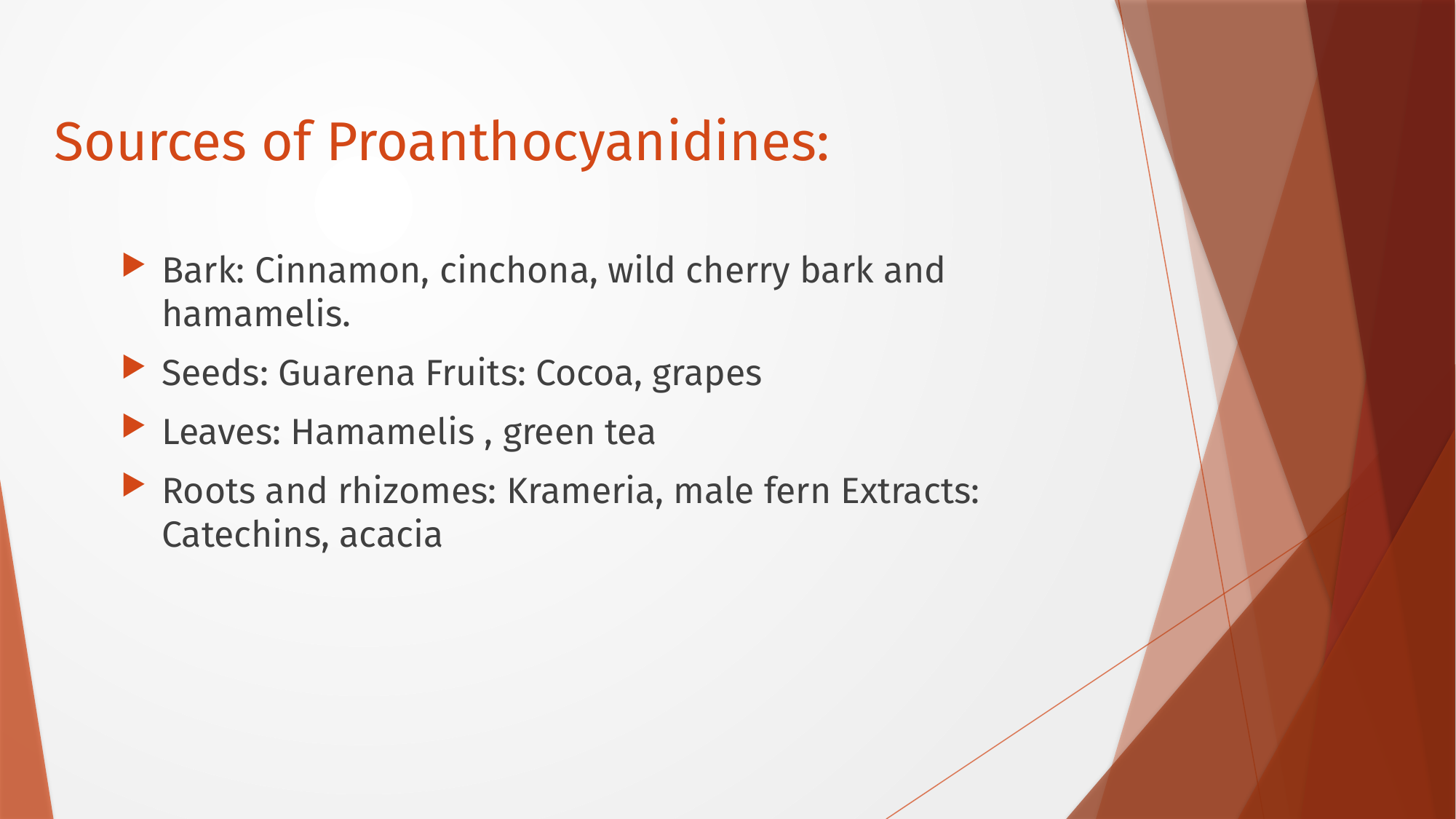

# Sources of Proanthocyanidines:
Bark: Cinnamon, cinchona, wild cherry bark and hamamelis.
Seeds: Guarena Fruits: Cocoa, grapes
Leaves: Hamamelis , green tea
Roots and rhizomes: Krameria, male fern Extracts: Catechins, acacia